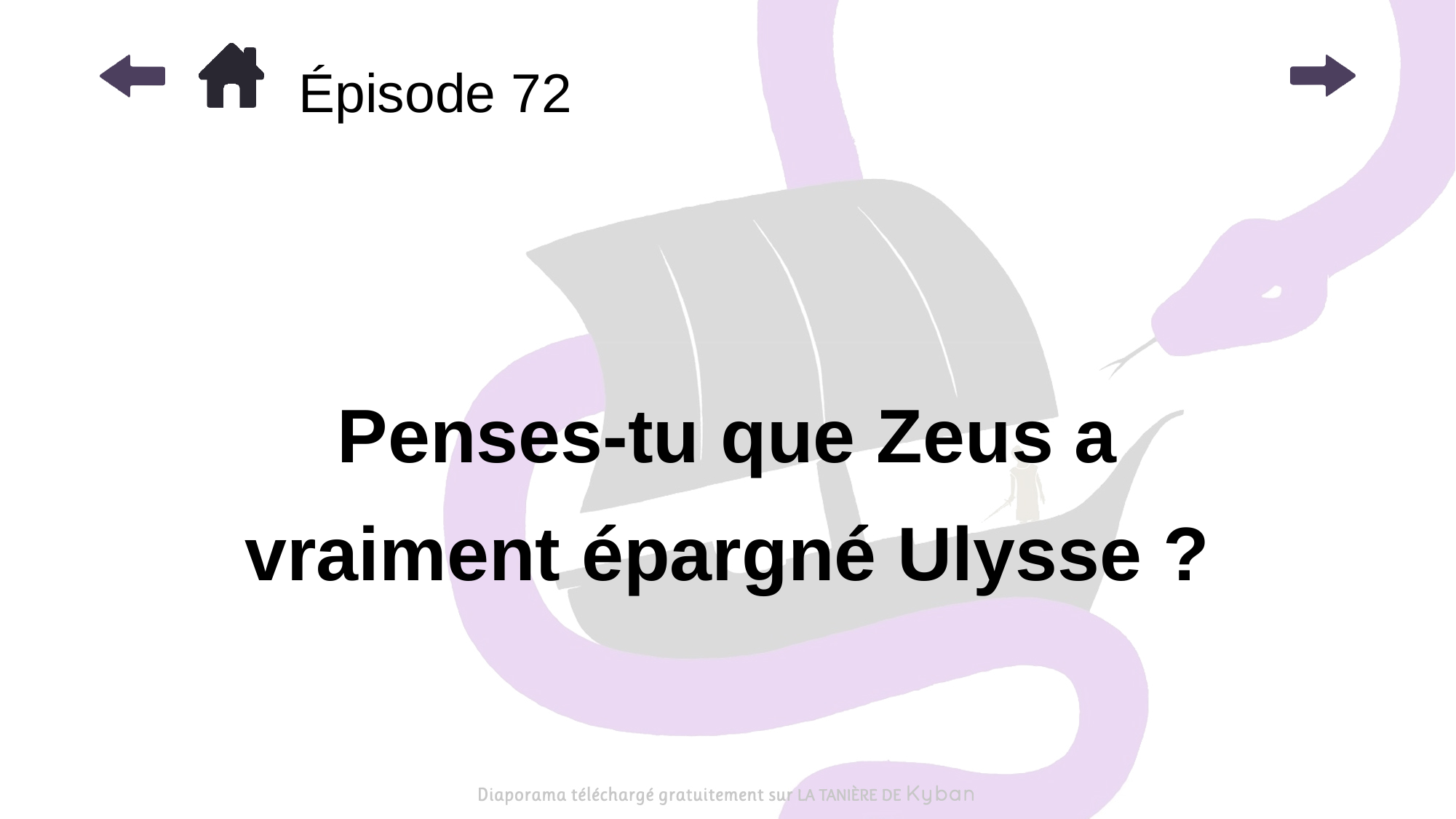

# Épisode 72
Penses-tu que Zeus a
vraiment épargné Ulysse ?